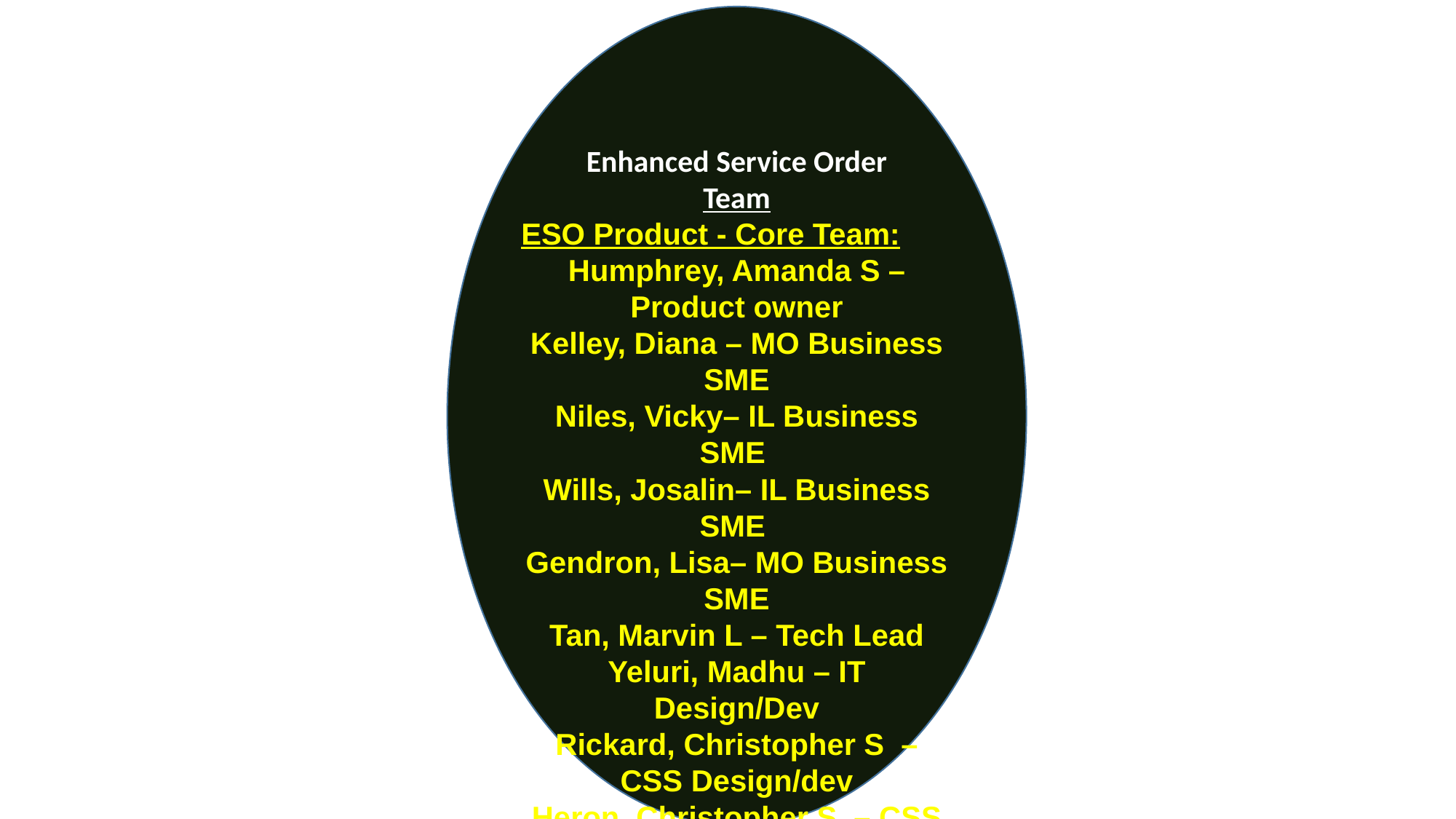

Enhanced Service Order
Team
ESO Product - Core Team:
Humphrey, Amanda S – Product owner
Kelley, Diana – MO Business SME
Niles, Vicky– IL Business SME
Wills, Josalin– IL Business SME
Gendron, Lisa– MO Business SME
Tan, Marvin L – Tech Lead
Yeluri, Madhu – IT Design/Dev
Rickard, Christopher S  – CSS Design/dev
Heron, Christopher S  – CSS Design/dev
Bash Anoth – Scrum Master
Kim ….. -  BA